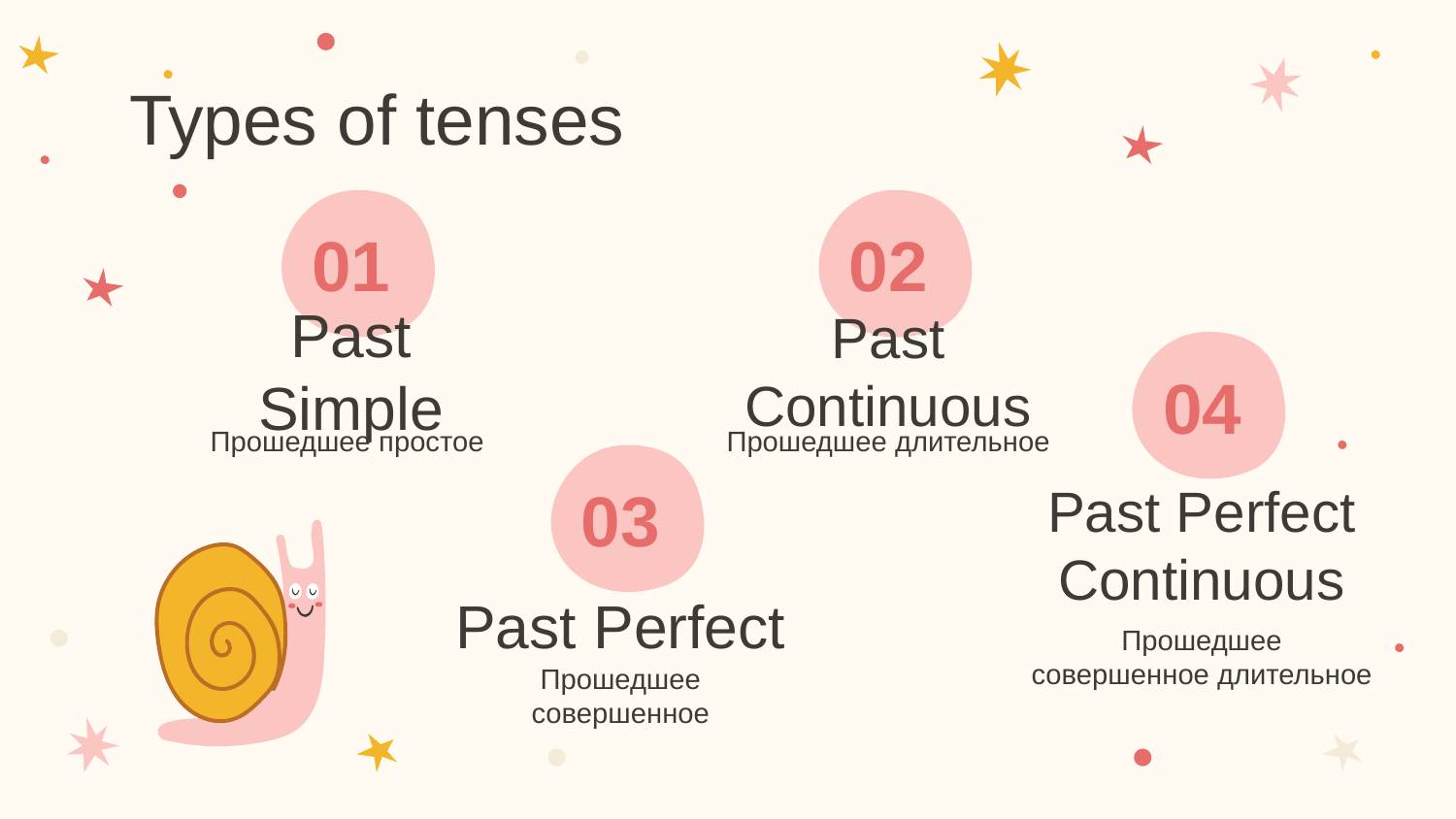

Types of tenses

02
01

# Past Simple
Past Continuous
04
Прошедшее простое
Прошедшее длительное

03
Past Perfect Continuous

Past Perfect
Прошедшее совершенное длительное
Прошедшее совершенное